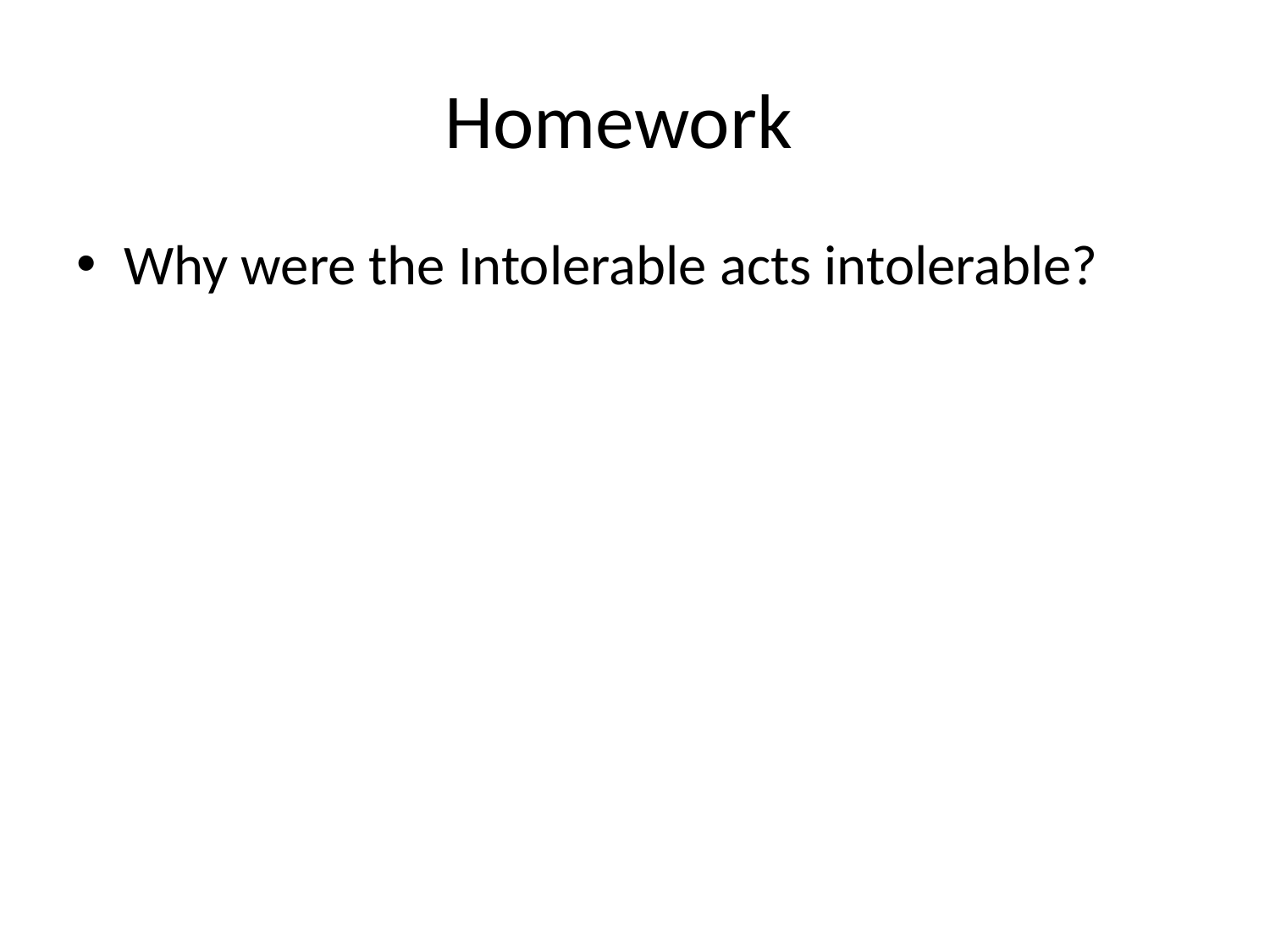

# Homework
Why were the Intolerable acts intolerable?